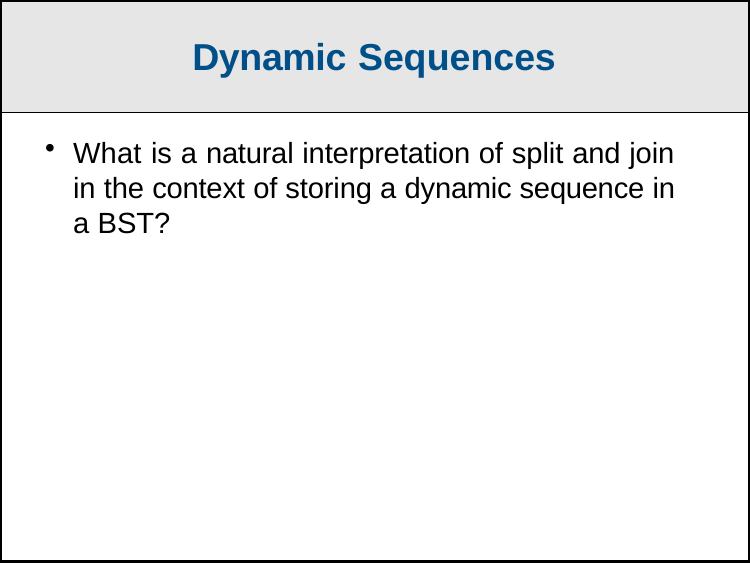

Dynamic Sequences
What is a natural interpretation of split and join  in the context of storing a dynamic sequence in  a BST?